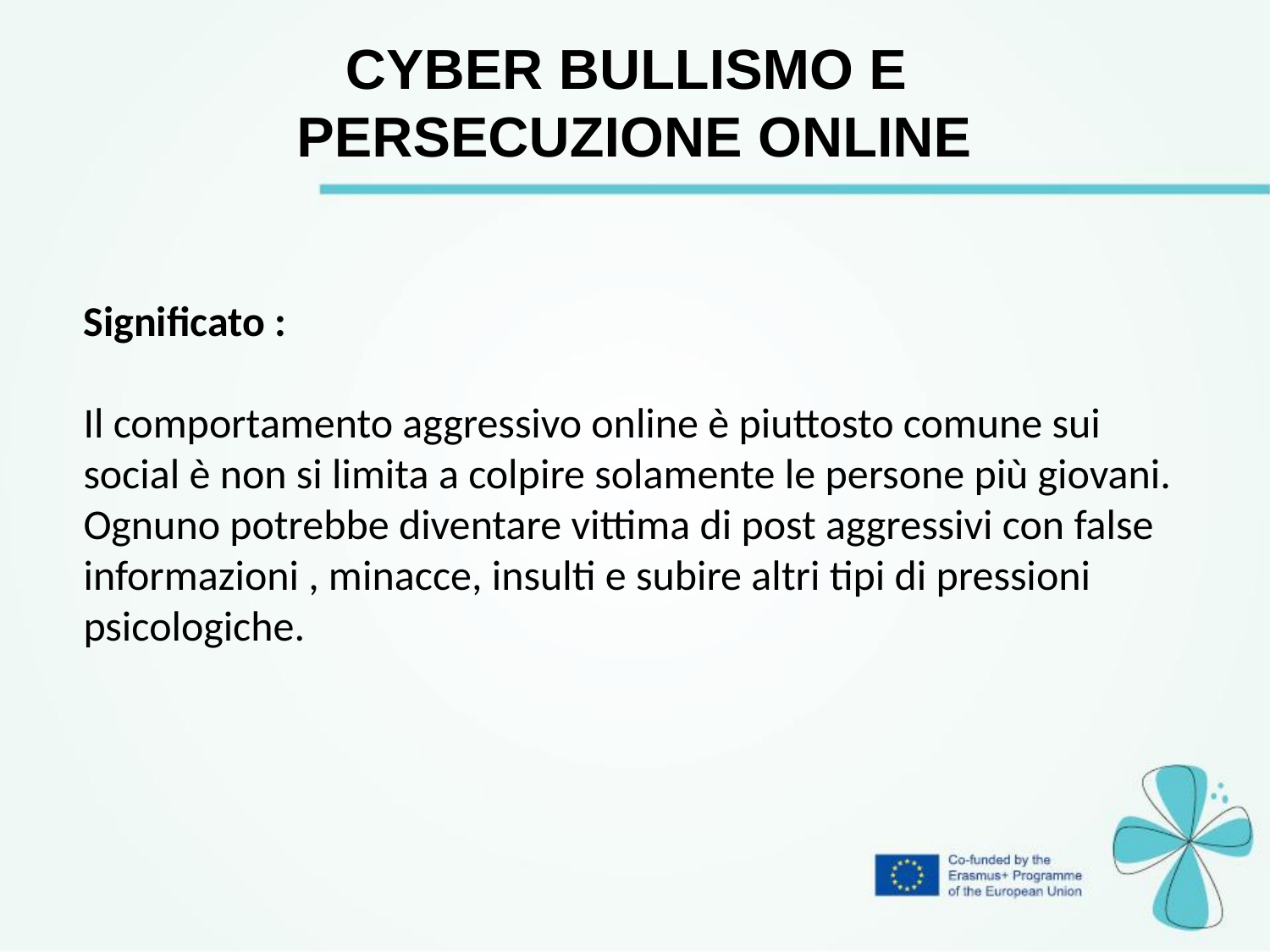

Cyber bullismo e
persecuzione online

Significato :

Il comportamento aggressivo online è piuttosto comune sui social è non si limita a colpire solamente le persone più giovani.
Ognuno potrebbe diventare vittima di post aggressivi con false informazioni , minacce, insulti e subire altri tipi di pressioni psicologiche.